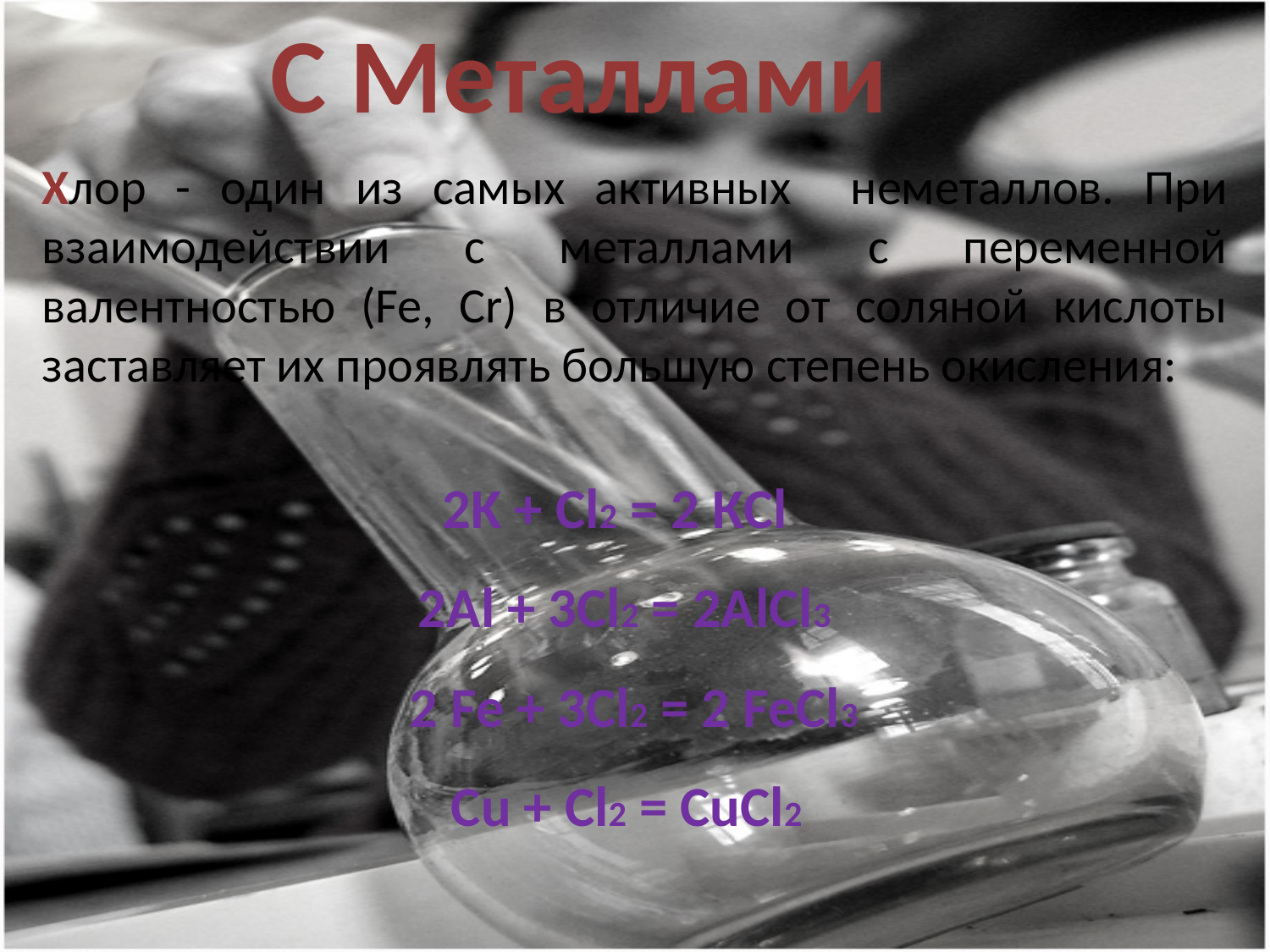

# С Металлами
Хлор - один из самых активных  неметаллов. При взаимодействии с металлами с переменной валентностью (Fe, Cr) в отличие от соляной кислоты заставляет их проявлять большую степень окисления:
2K + Cl2 = 2 КCl
2Al + 3Cl2 = 2AlCl3
2 Fe + 3Cl2 = 2 FeCl3
Cu + Cl2 = CuCl2